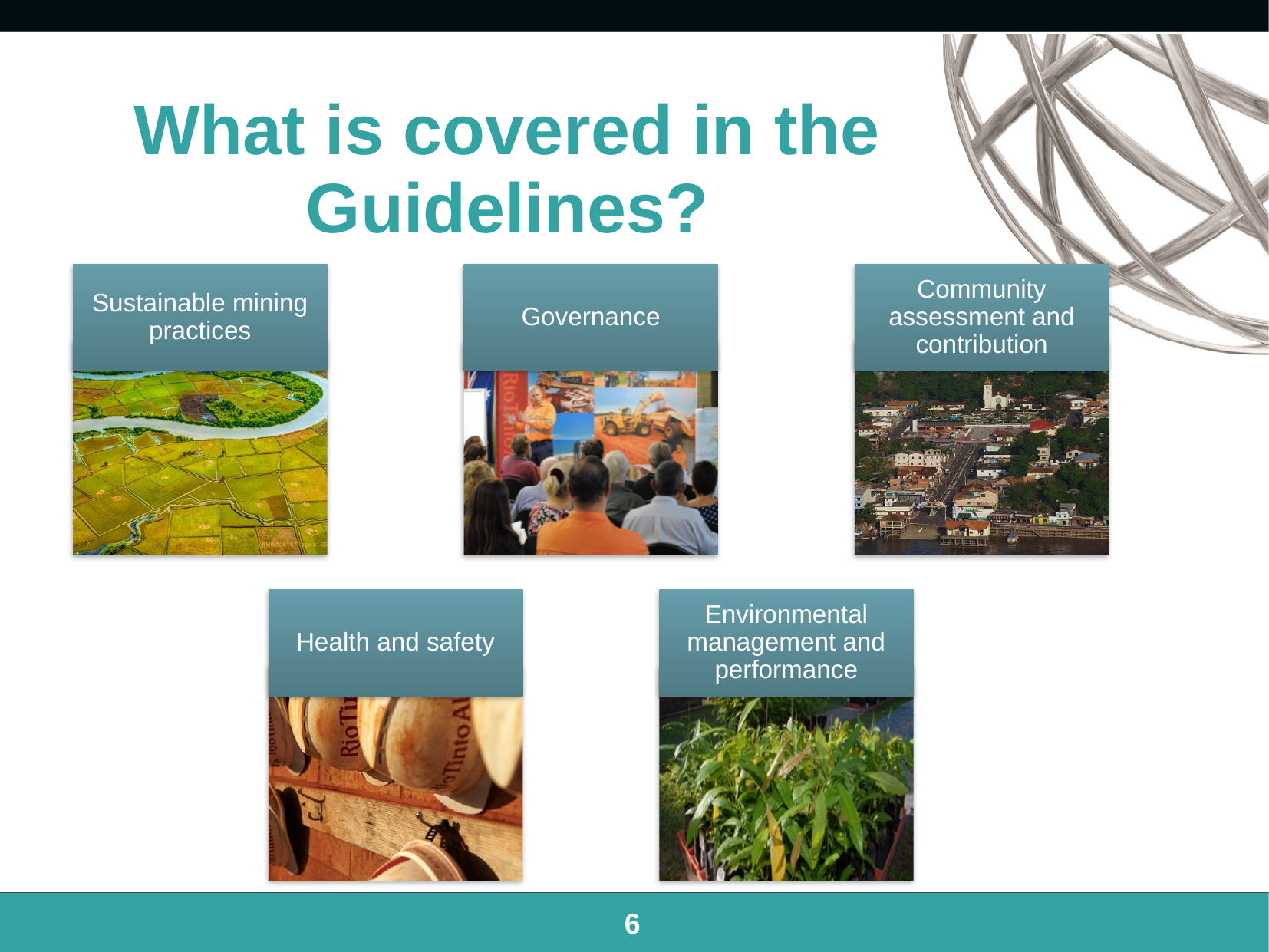

# What is covered in the Guidelines?
Sustainable mining practices
Governance
Community assessment and contribution
Health and safety
Environmental management and performance